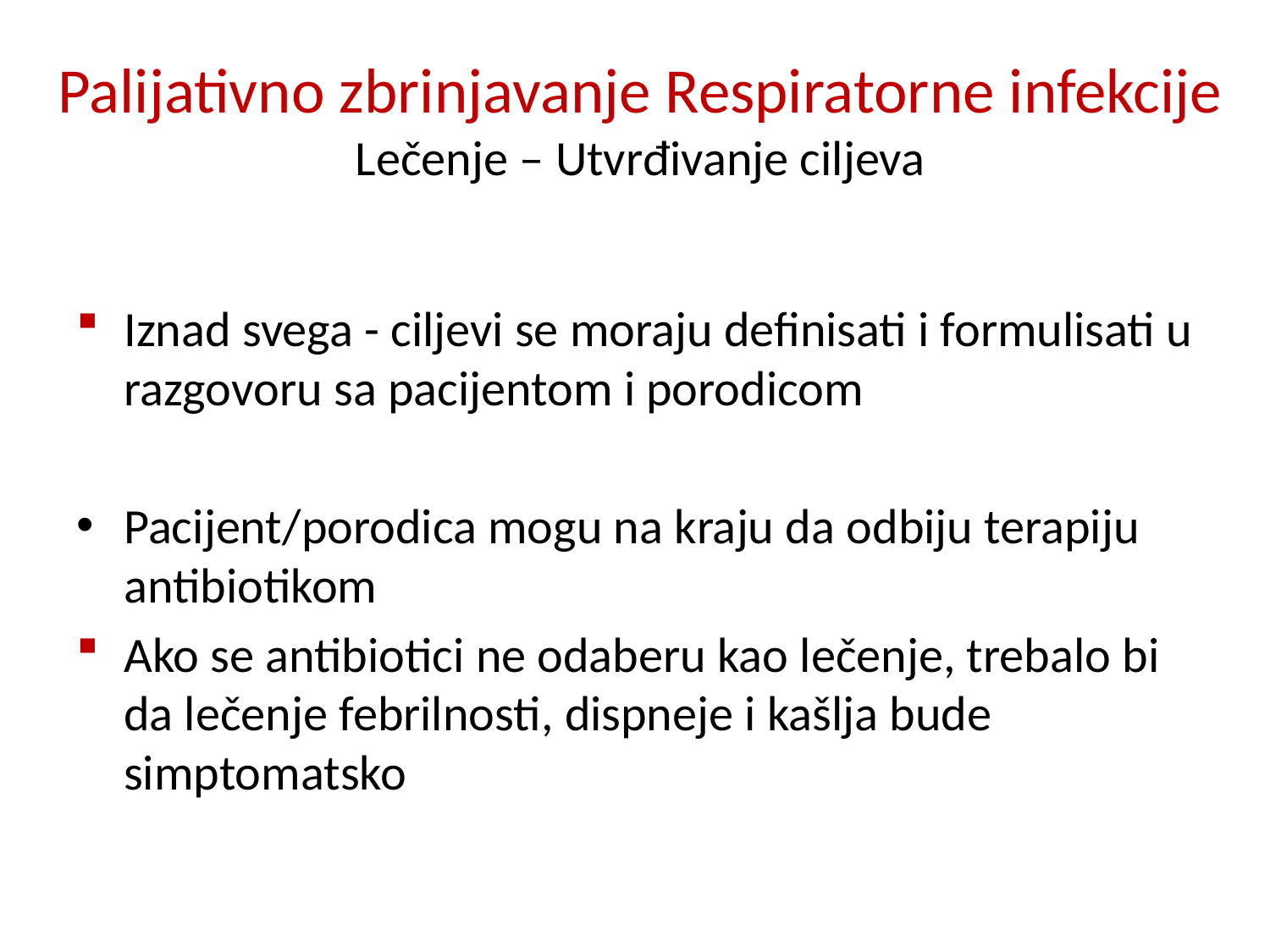

# Palijativno zbrinjavanje Respiratorne infekcije Lečenje – Utvrđivanje ciljeva

Iznad svega - ciljevi se moraju definisati i formulisati u razgovoru sa pacijentom i porodicom

Pacijent/porodica mogu na kraju da odbiju terapiju antibiotikom
Ako se antibiotici ne odaberu kao lečenje, trebalo bi da lečenje febrilnosti, dispneje i kašlja bude simptomatsko